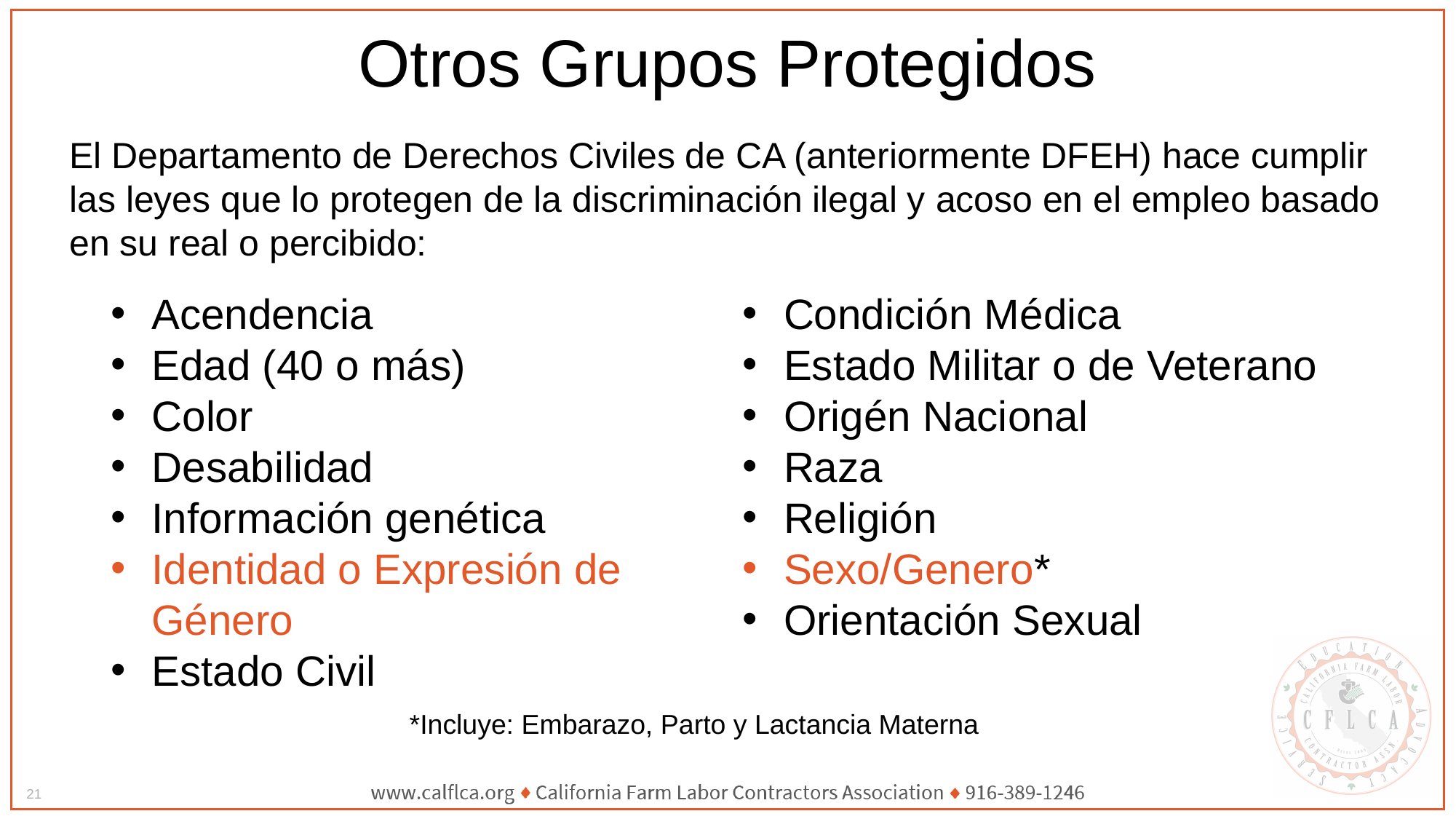

Otros Grupos Protegidos
El Departamento de Derechos Civiles de CA (anteriormente DFEH) hace cumplir las leyes que lo protegen de la discriminación ilegal y acoso en el empleo basado en su real o percibido:
Acendencia
Edad (40 o más)
Color
Desabilidad
Información genética
Identidad o Expresión de Género
Estado Civil

Condición Médica
Estado Militar o de Veterano
Origén Nacional
Raza
Religión
Sexo/Genero*
Orientación Sexual
*Incluye: Embarazo, Parto y Lactancia Materna
21